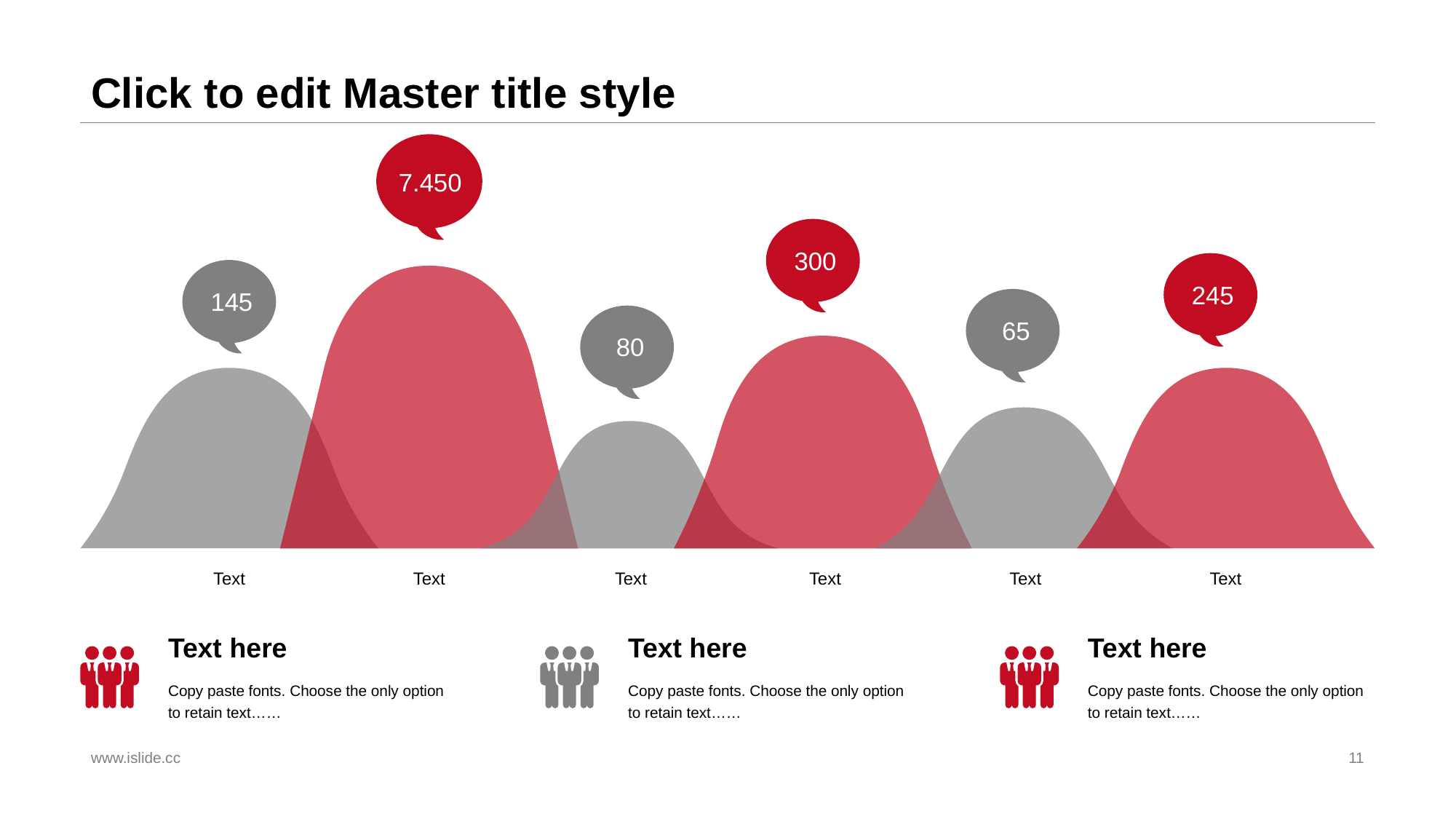

# Click to edit Master title style

7.450

300

245
145

65
80

Text
Text
Text
Text
Text
Text
Text here

Copy paste fonts. Choose the only option to retain text……
Text here

Copy paste fonts. Choose the only option to retain text……
Text here

Copy paste fonts. Choose the only option to retain text……
www.islide.cc
11